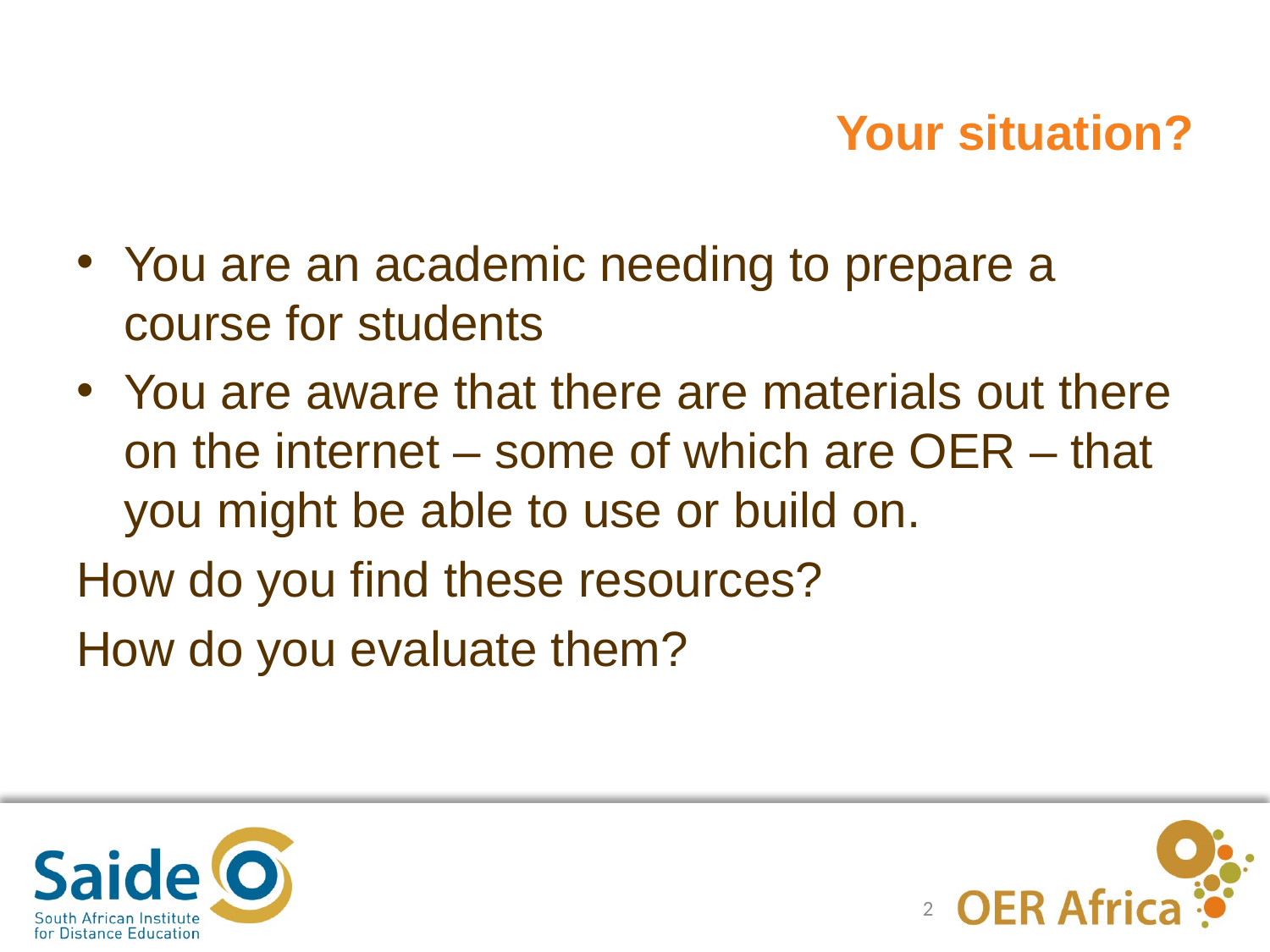

# Your situation?
You are an academic needing to prepare a course for students
You are aware that there are materials out there on the internet – some of which are OER – that you might be able to use or build on.
How do you find these resources?
How do you evaluate them?
2